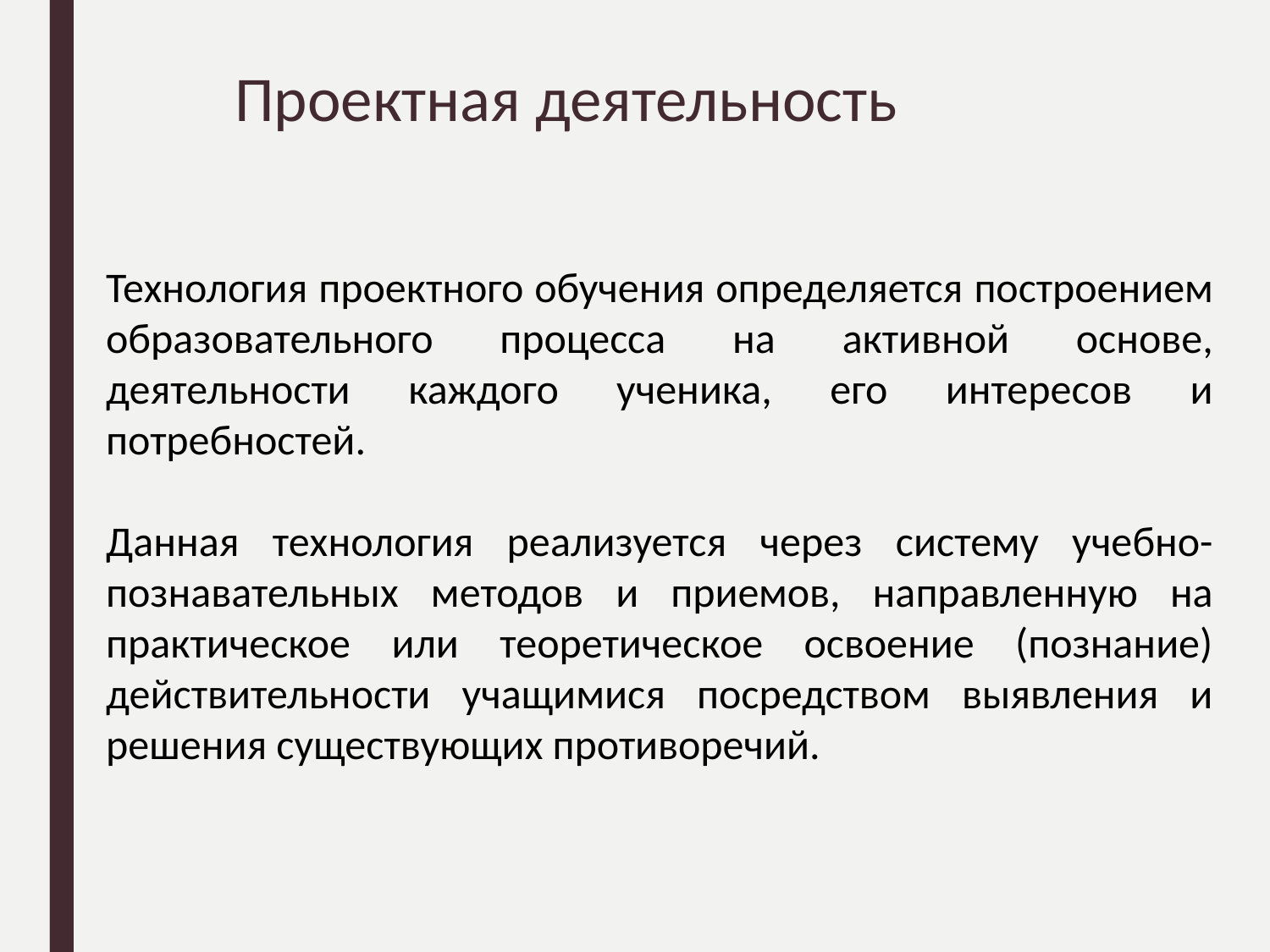

# Проектная деятельность
Технология проектного обучения определяется построением образовательного процесса на активной основе, деятельности каждого ученика, его интересов и потребностей.

Данная технология реализуется через систему учебно-познавательных методов и приемов, направленную на практическое или теоретическое освоение (познание) действительности учащимися посредством выявления и решения существующих противоречий.